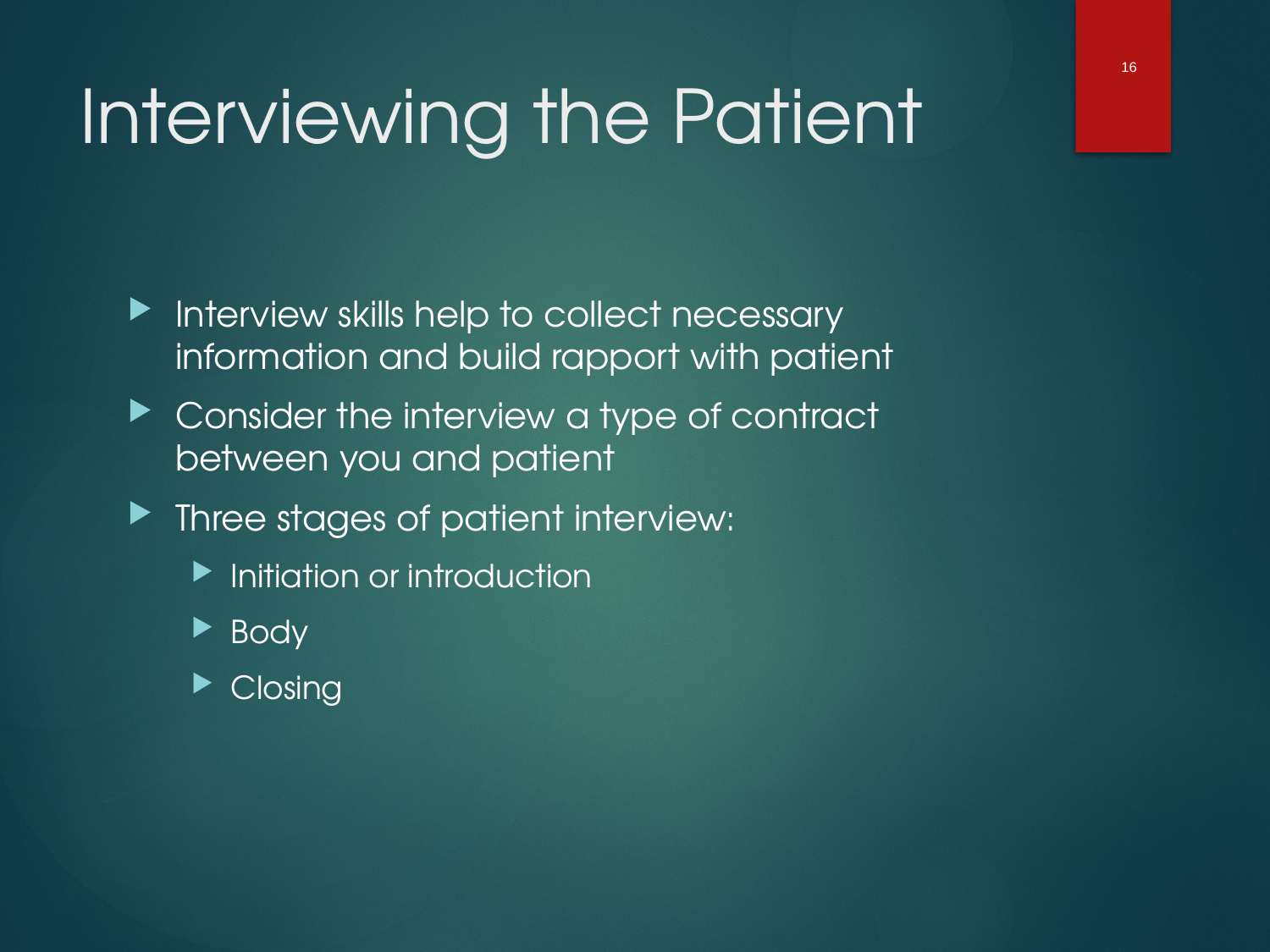

16

# Interviewing the Patient
Interview skills help to collect necessary information and build rapport with patient
Consider the interview a type of contract between you and patient
Three stages of patient interview:
Initiation or introduction
Body
Closing